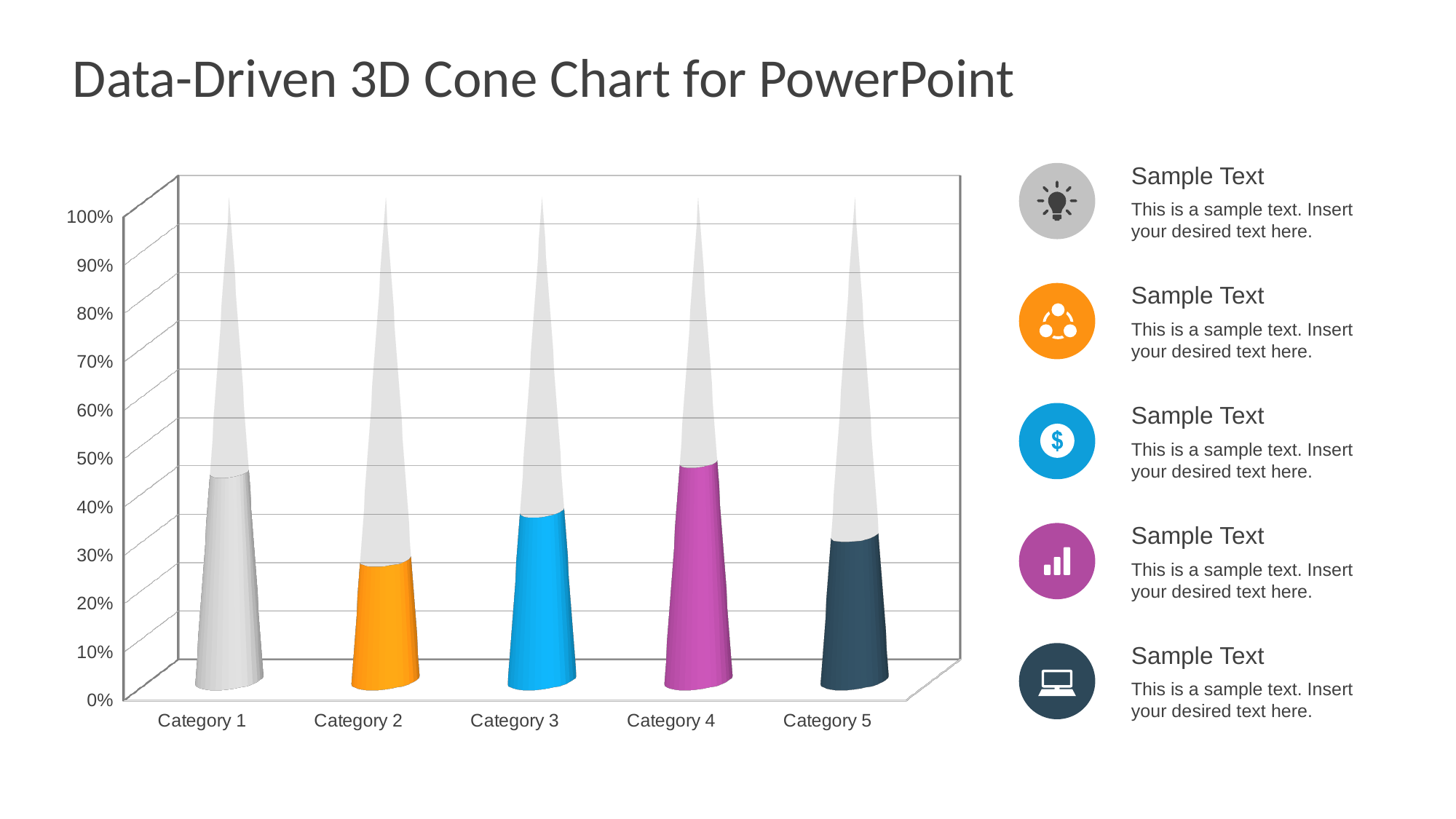

# Data-Driven 3D Cone Chart for PowerPoint
Sample Text

[unsupported chart]

This is a sample text. Insert your desired text here.
Sample Text

This is a sample text. Insert your desired text here.
Sample Text

This is a sample text. Insert your desired text here.
Sample Text

This is a sample text. Insert your desired text here.
Sample Text

This is a sample text. Insert your desired text here.